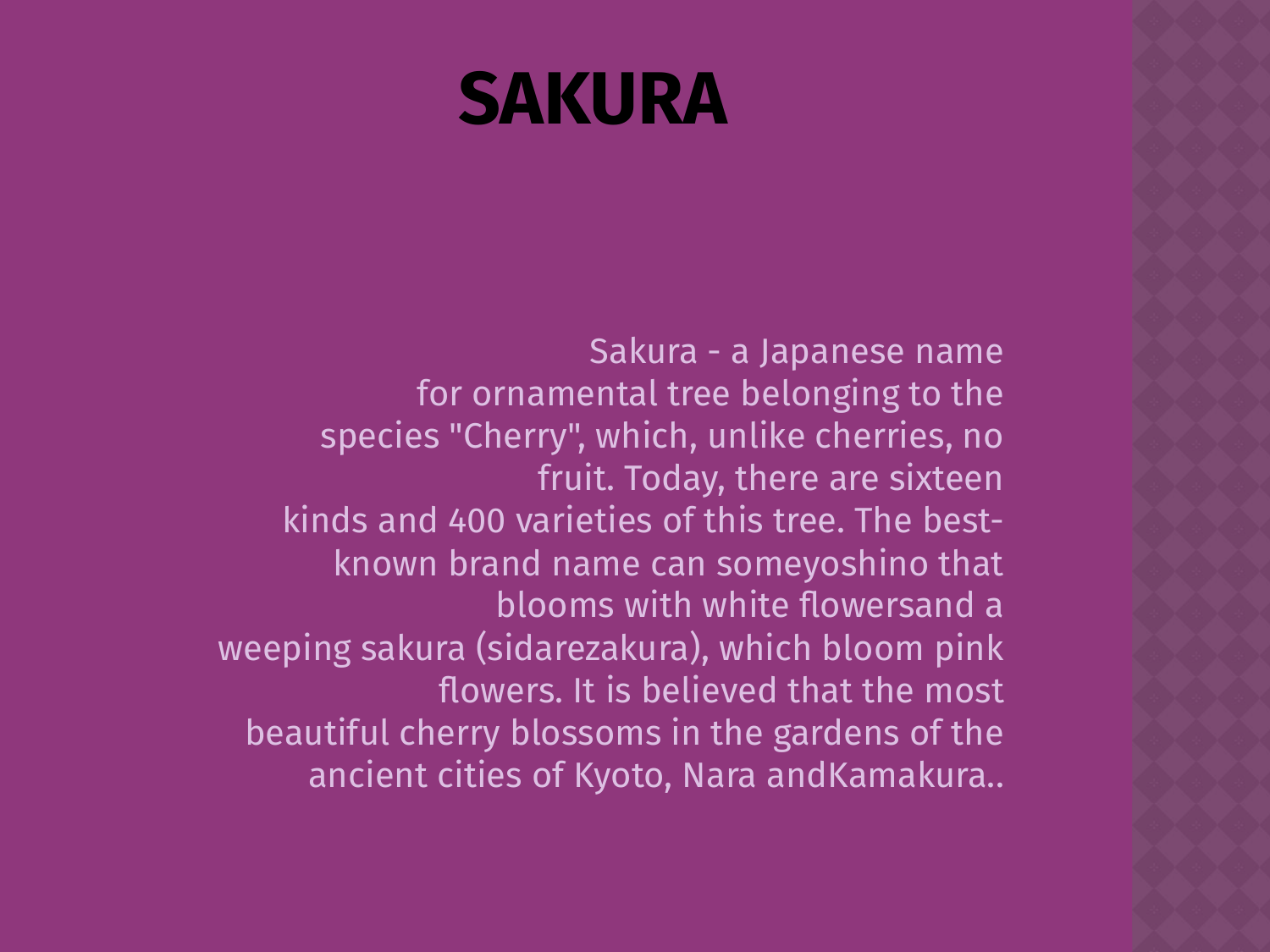

# Sakura
Sakura - a Japanese name for ornamental tree belonging to the species "Cherry", which, unlike cherries, no fruit. Today, there are sixteen kinds and 400 varieties of this tree. The best-known brand name can someyoshino that blooms with white flowersand a weeping sakura (sidarezakura), which bloom pink flowers. It is believed that the most beautiful cherry blossoms in the gardens of the ancient cities of Kyoto, Nara andKamakura..